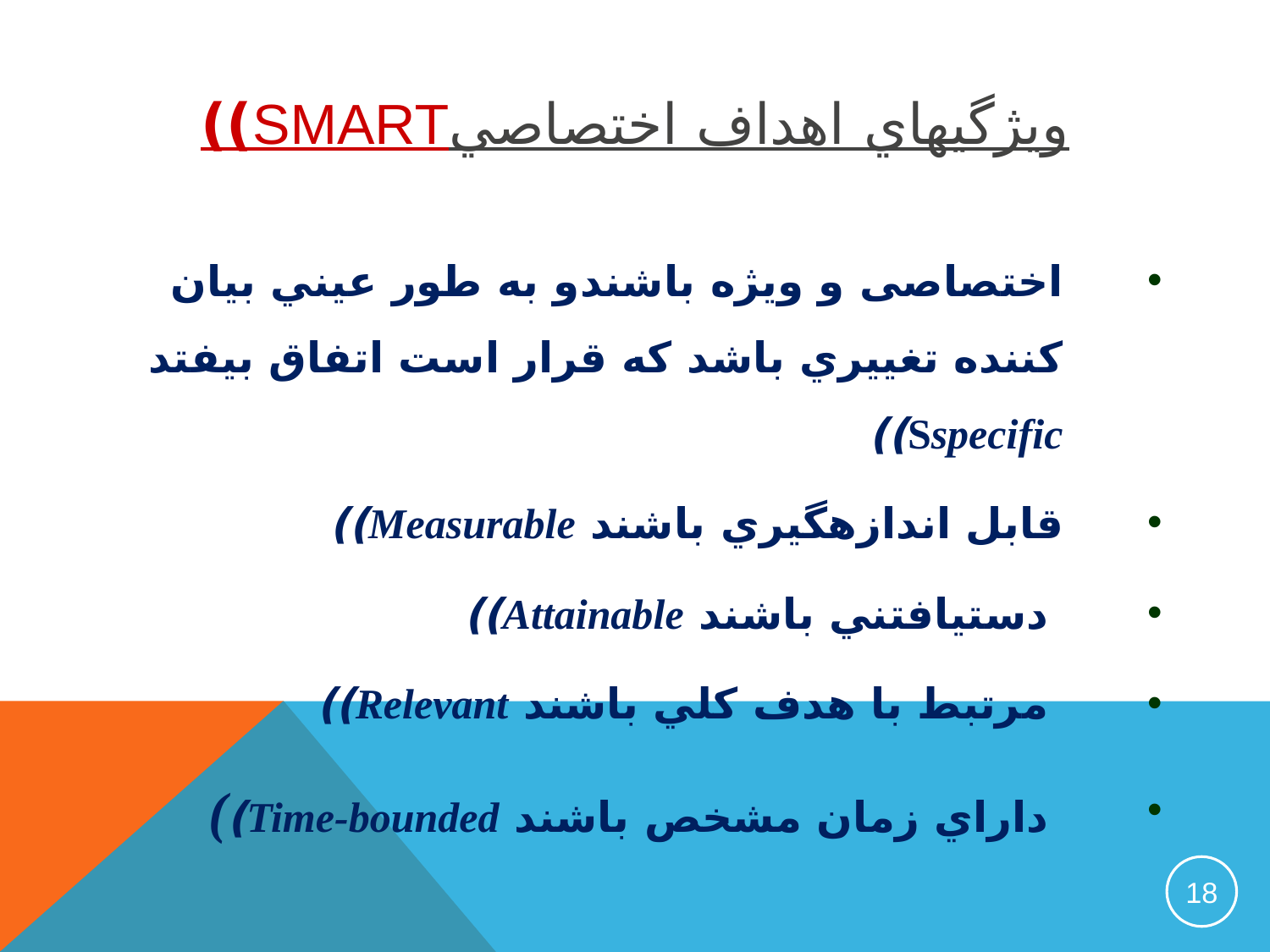

ويژگيهاي اهداف اختصاصيSMART))
اختصاصی و ویژه باشندو به طور عيني بيان كننده تغييري باشد كه قرار است اتفاق بيفتد  Sspecific))
قابل اندازه‏گيري باشند Measurable))
 دست‏يافتني باشند Attainable))
 مرتبط با هدف كلي باشند Relevant))
 داراي زمان مشخص باشند Time-bounded))
18